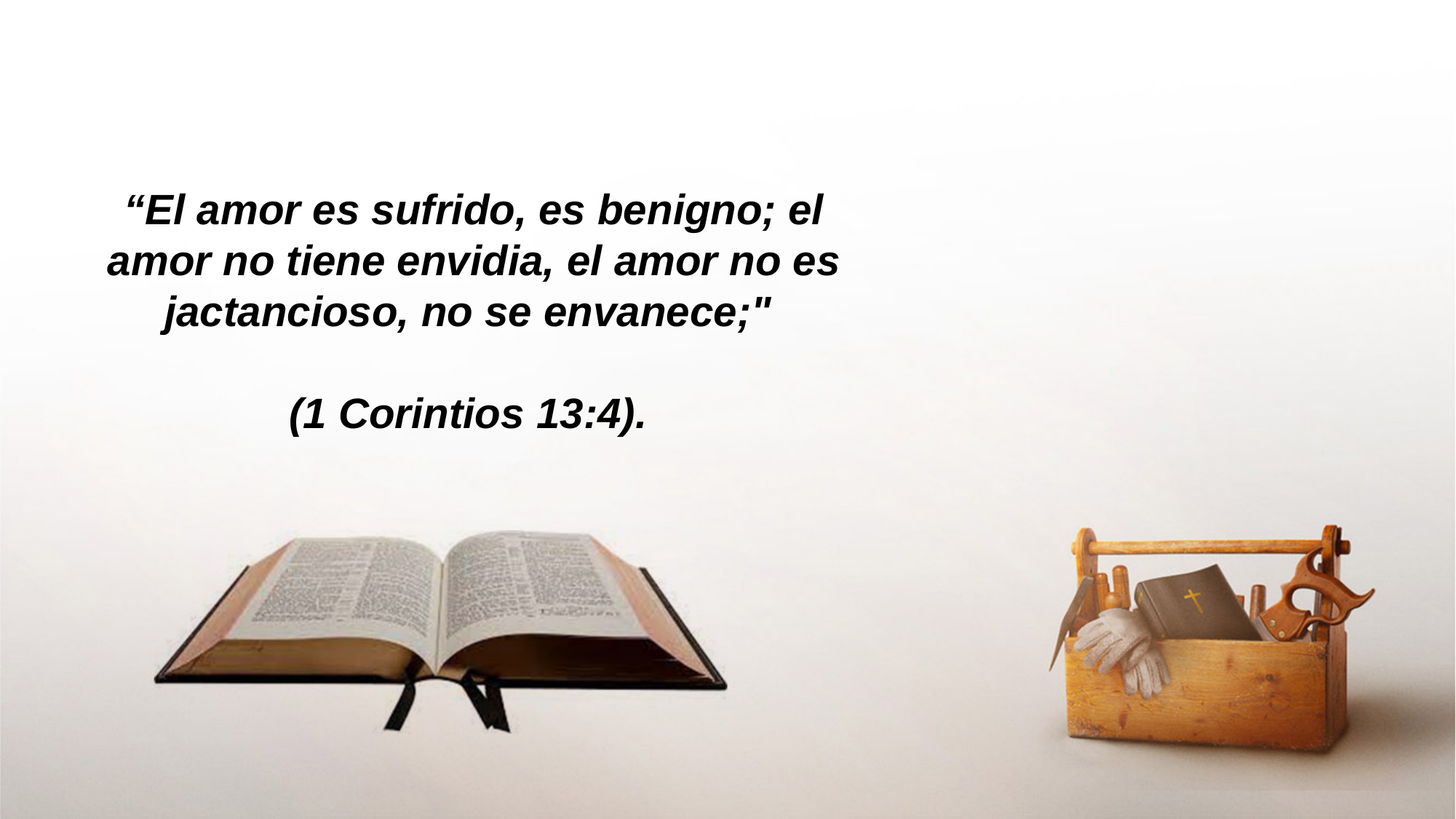

“El amor es sufrido, es benigno; el amor no tiene envidia, el amor no es jactancioso, no se envanece;"

(1 Corintios 13:4).